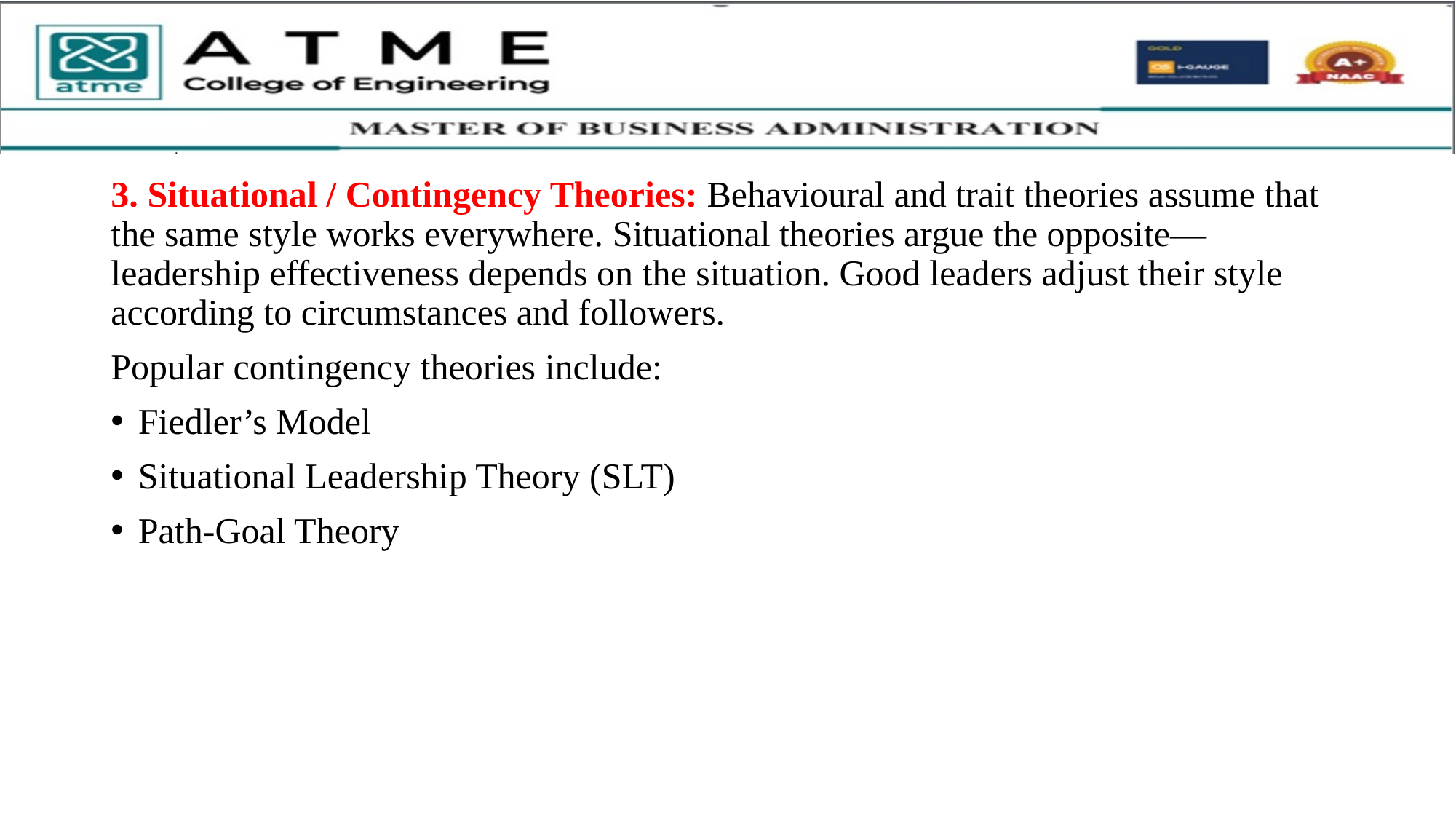

3. Situational / Contingency Theories: Behavioural and trait theories assume that the same style works everywhere. Situational theories argue the opposite—leadership effectiveness depends on the situation. Good leaders adjust their style according to circumstances and followers.
Popular contingency theories include:
Fiedler’s Model
Situational Leadership Theory (SLT)
Path-Goal Theory